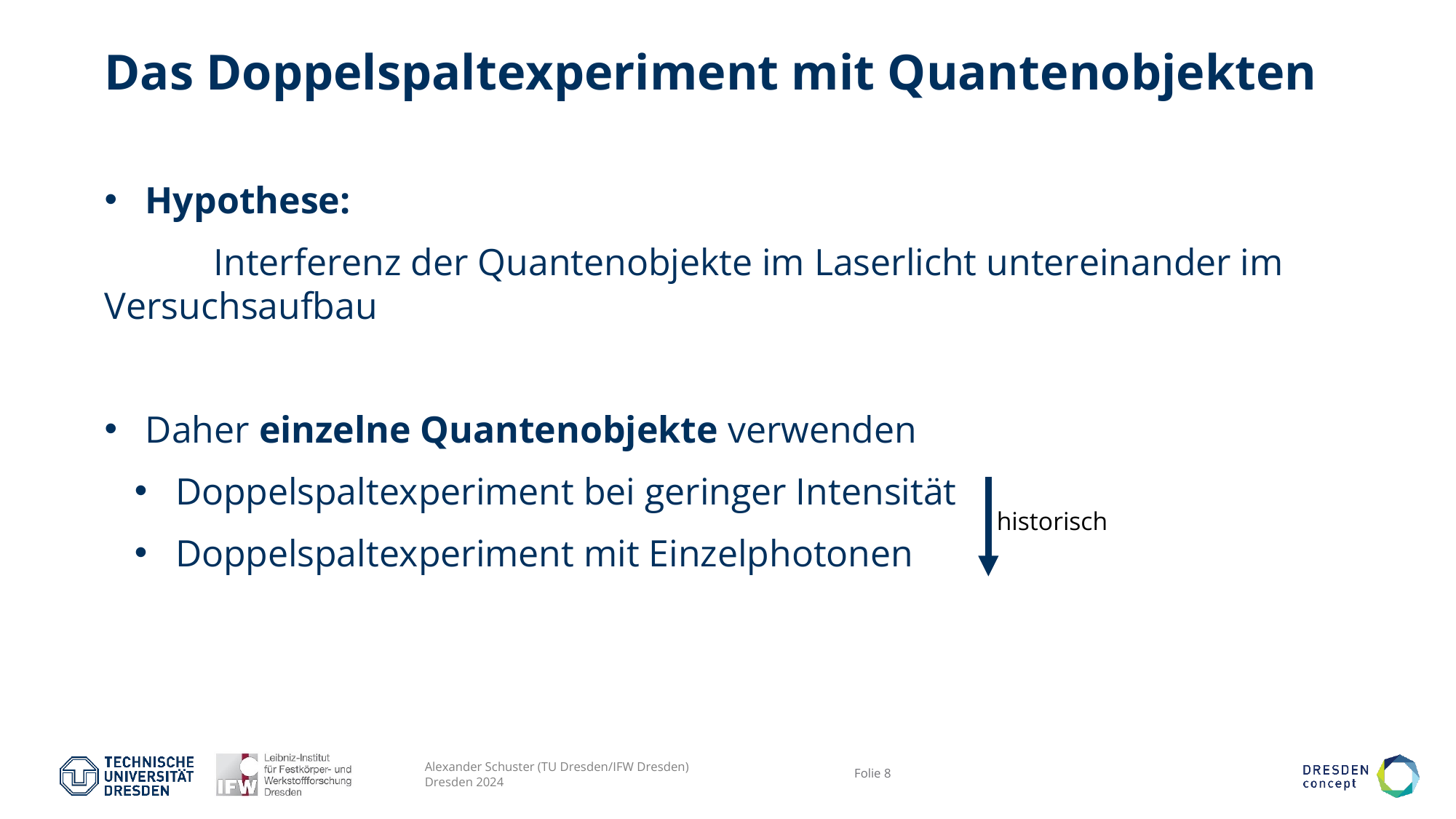

# Das Doppelspaltexperiment mit Quantenobjekten
Hypothese:
	Interferenz der Quantenobjekte im Laserlicht untereinander im 	Versuchsaufbau

Daher einzelne Quantenobjekte verwenden
Doppelspaltexperiment bei geringer Intensität
Doppelspaltexperiment mit Einzelphotonen
historisch